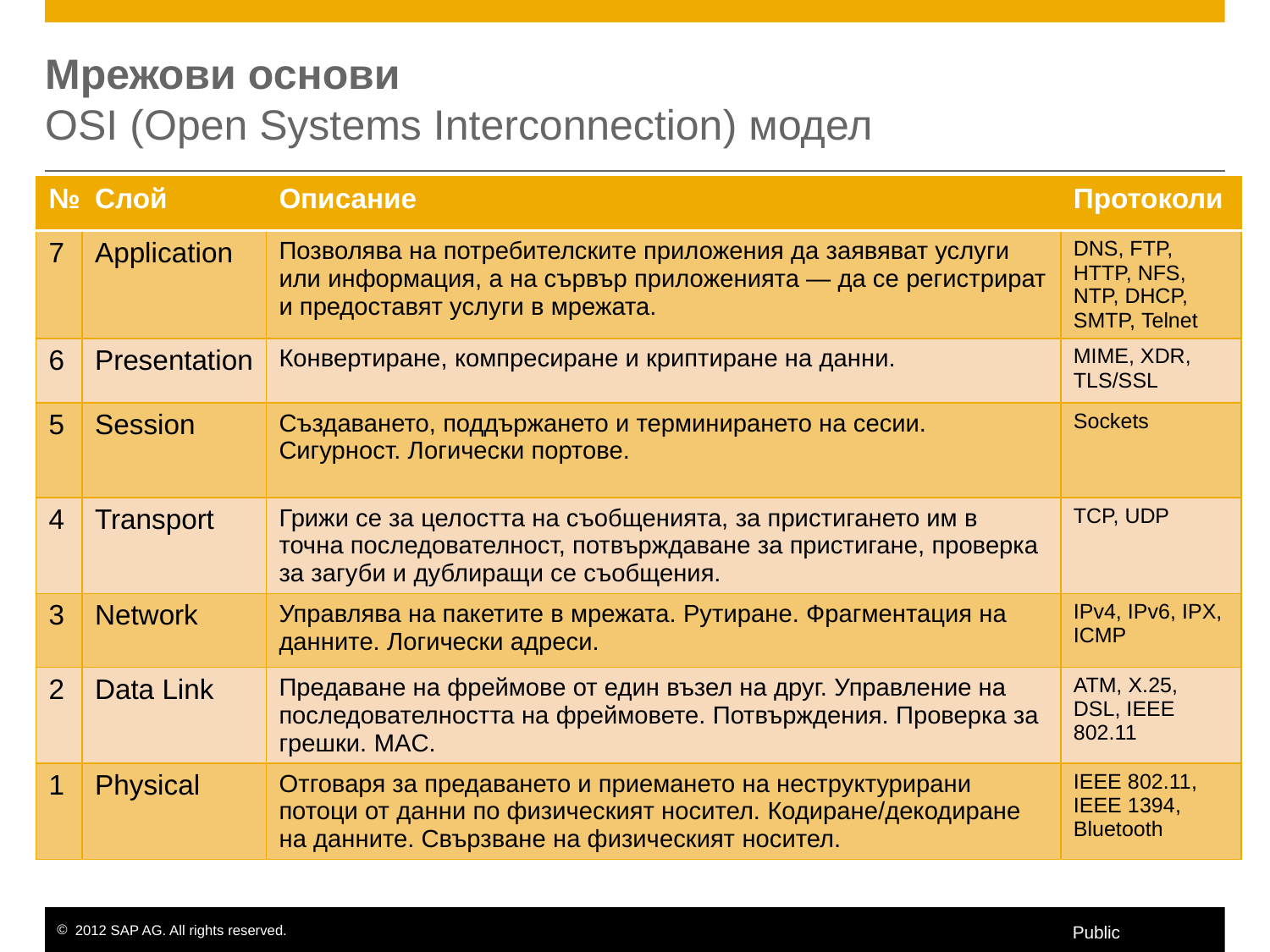

# Мрежови основи OSI (Open Systems Interconnection) модел
| № | Слой | Описание | Протоколи |
| --- | --- | --- | --- |
| 7 | Application | Позволява на потребителските приложения да заявяват услуги или информация, а на сървър приложенията — да се регистрират и предоставят услуги в мрежата. | DNS, FTP, HTTP, NFS, NTP, DHCP, SMTP, Telnet |
| 6 | Presentation | Конвертиране, компресиране и криптиране на данни. | MIME, XDR, TLS/SSL |
| 5 | Session | Създаването, поддържането и терминирането на сесии. Сигурност. Логически портове. | Sockets |
| 4 | Transport | Грижи се за целостта на съобщенията, за пристигането им в точна последователност, потвърждаване за пристигане, проверка за загуби и дублиращи се съобщения. | TCP, UDP |
| 3 | Network | Управлява на пакетите в мрежата. Рутиране. Фрагментация на данните. Логически адреси. | IPv4, IPv6, IPX, ICMP |
| 2 | Data Link | Предаване на фреймове от един възел на друг. Управление на последователността на фреймовете. Потвърждения. Проверка за грешки. MAC. | ATM, X.25, DSL, IEEE 802.11 |
| 1 | Physical | Отговаря за предаването и приемането на неструктурирани потоци от данни по физическият носител. Кодиране/декодиране на данните. Свързване на физическият носител. | IEEE 802.11, IEEE 1394, Bluetooth |